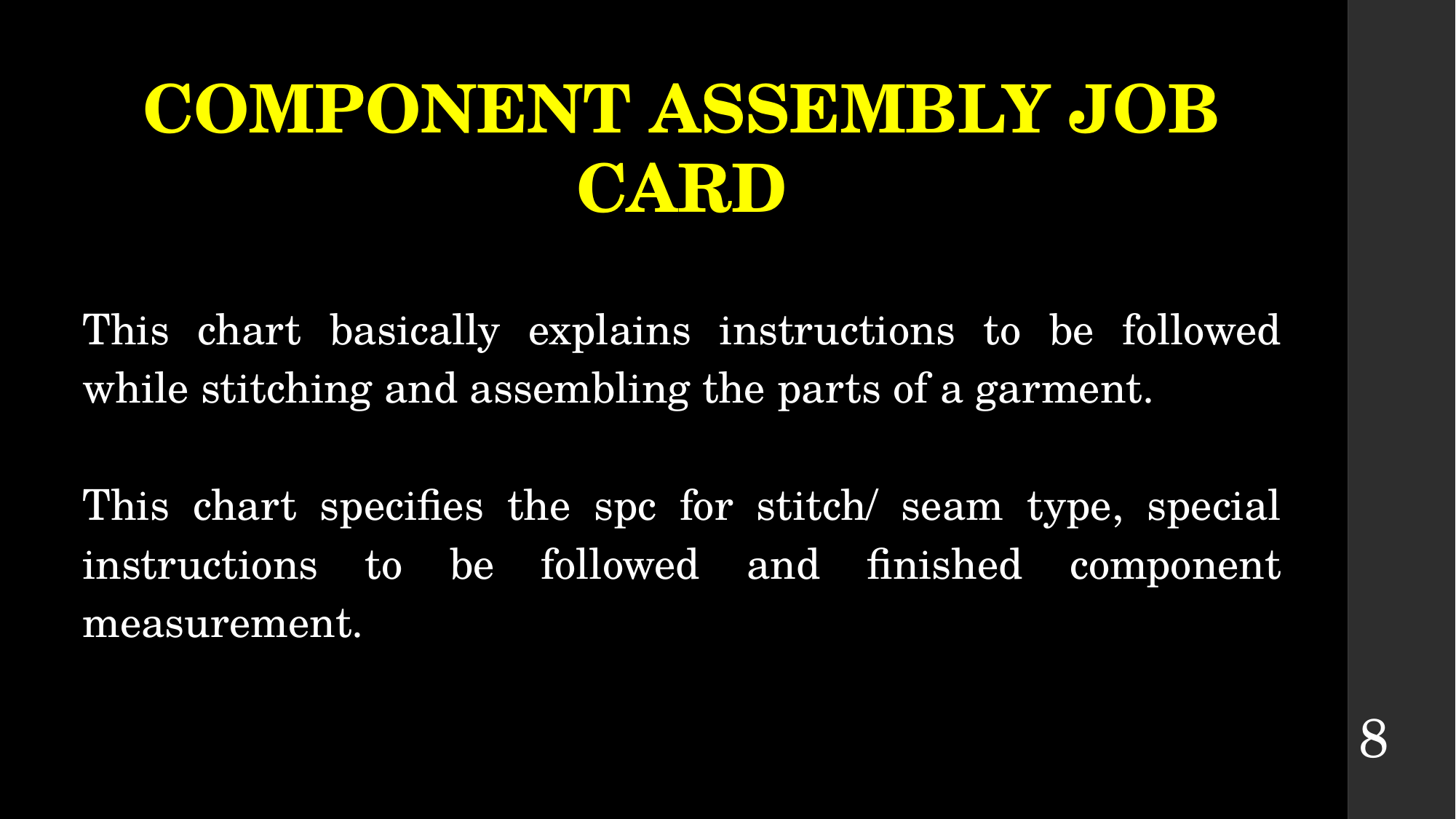

# COMPONENT ASSEMBLY JOB CARD
This chart basically explains instructions to be followed while stitching and assembling the parts of a garment.

This chart specifies the spc for stitch/ seam type, special instructions to be followed and finished component measurement.
8